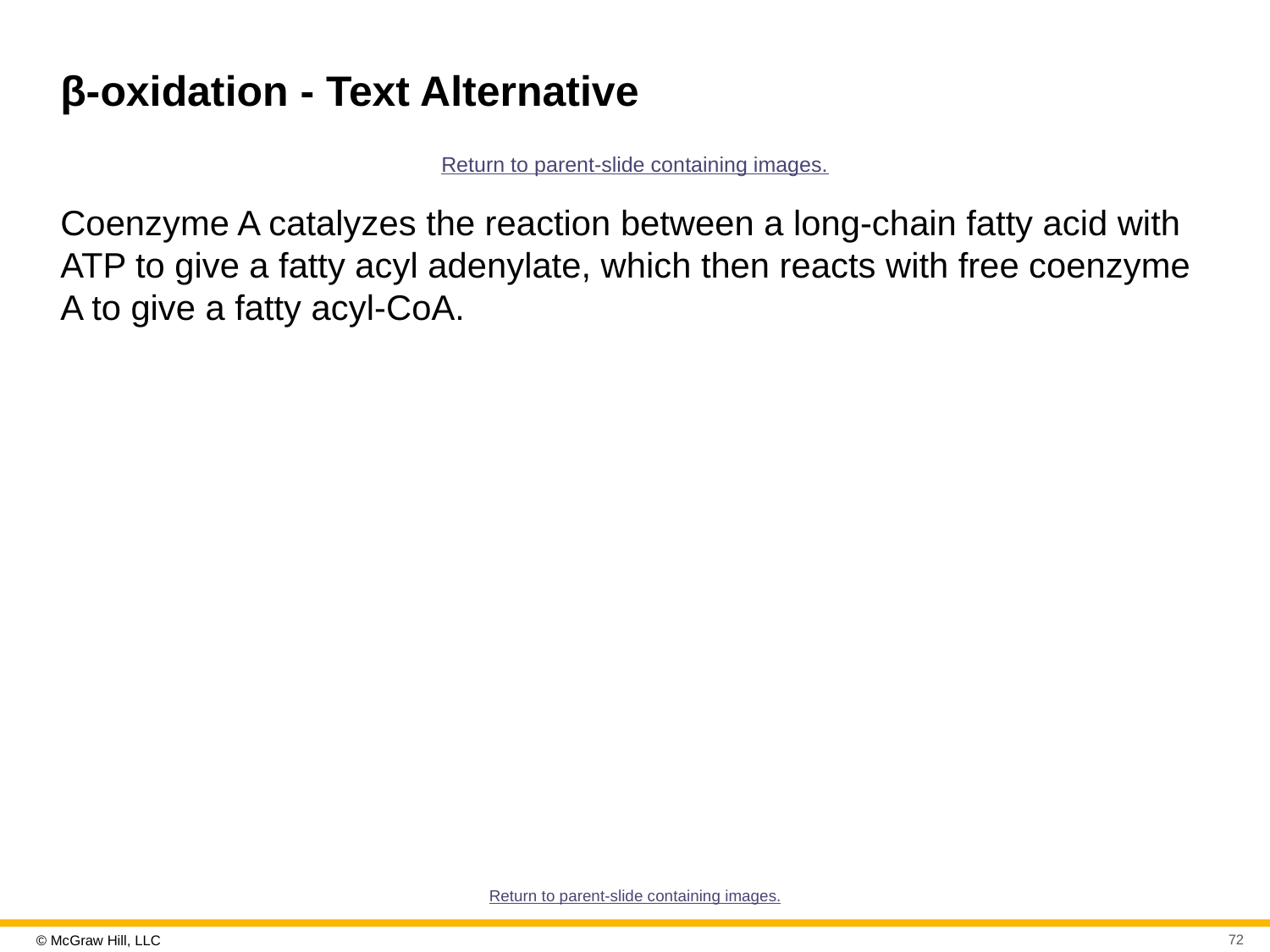

# β-oxidation - Text Alternative
Return to parent-slide containing images.
Coenzyme A catalyzes the reaction between a long-chain fatty acid with ATP to give a fatty acyl adenylate, which then reacts with free coenzyme A to give a fatty acyl-CoA.
Return to parent-slide containing images.
72